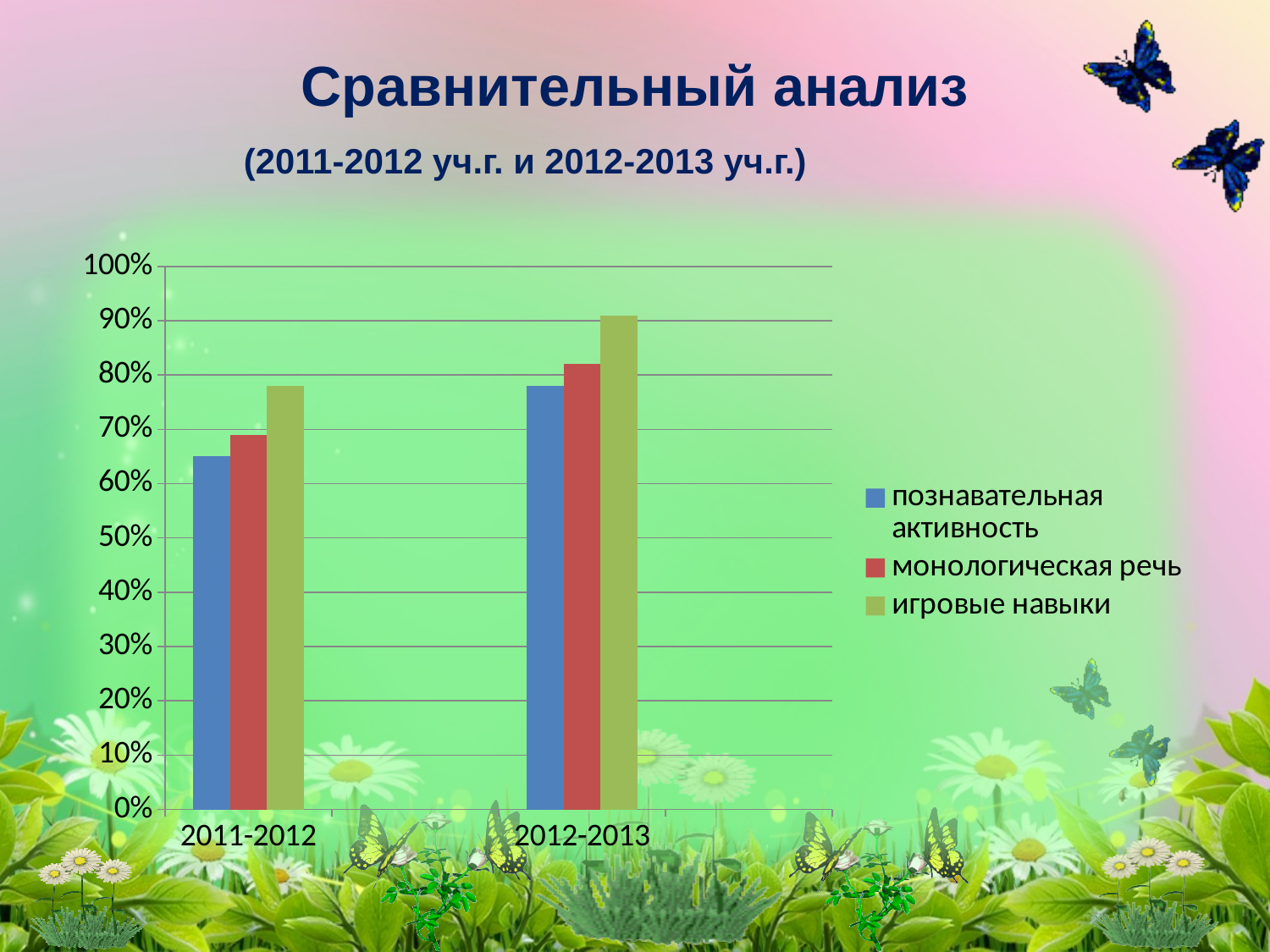

# Сравнительный анализ (2011-2012 уч.г. и 2012-2013 уч.г.)

### Chart

| Category | познавательная активность | монологическая речь | игровые навыки |
|---|---|---|---|
| 2011-2012 | 0.650000000000001 | 0.6900000000000011 | 0.78 |
|  | None | None | None |
| 2012-2013 | 0.78 | 0.8200000000000006 | 0.91 |